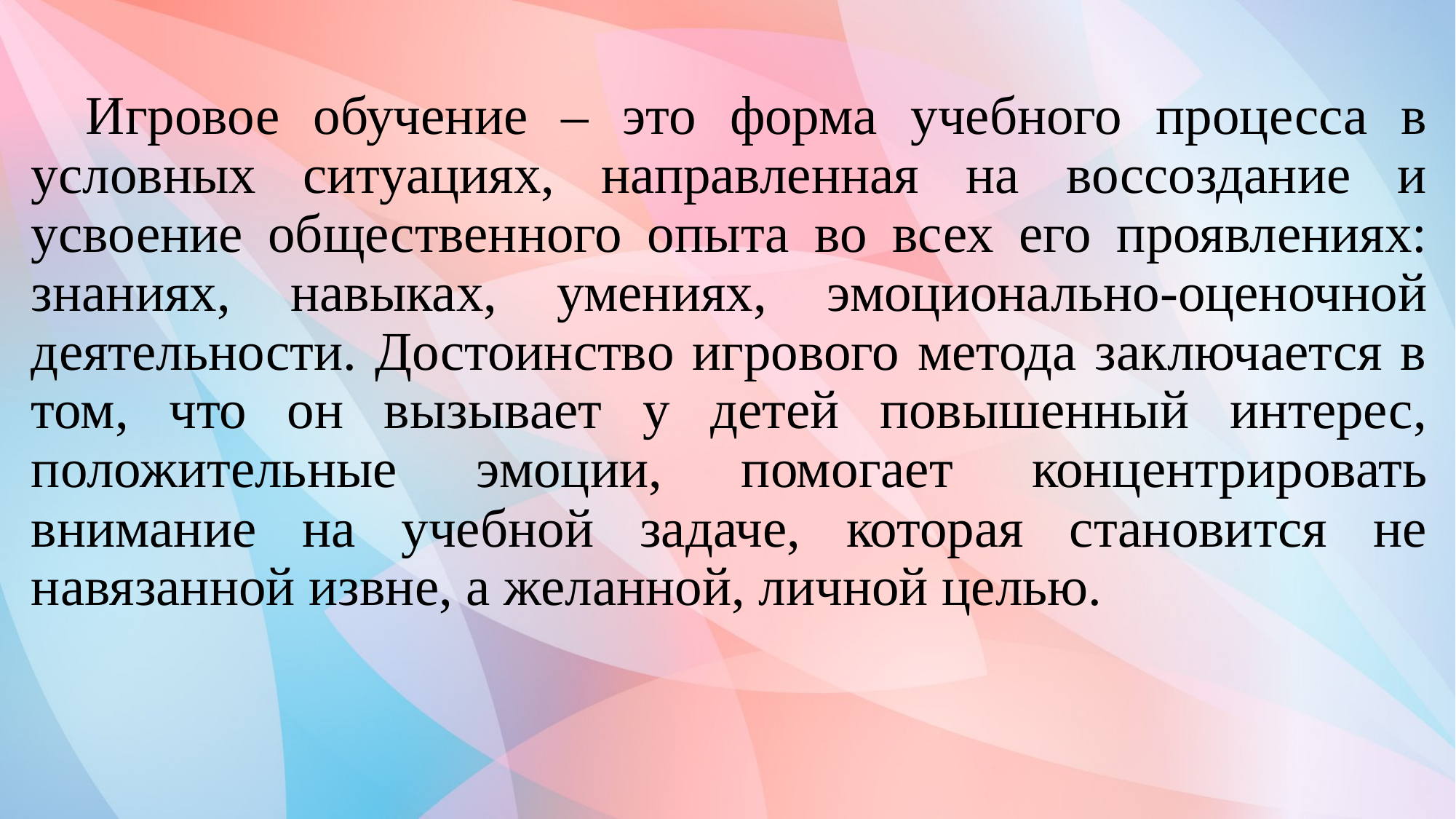

Игровое обучение – это форма учебного процесса в условных ситуациях, направленная на воссоздание и усвоение общественного опыта во всех его проявлениях: знаниях, навыках, умениях, эмоционально-оценочной деятельности. Достоинство игрового метода заключается в том, что он вызывает у детей повышенный интерес, положительные эмоции, помогает концентрировать внимание на учебной задаче, которая становится не навязанной извне, а желанной, личной целью.